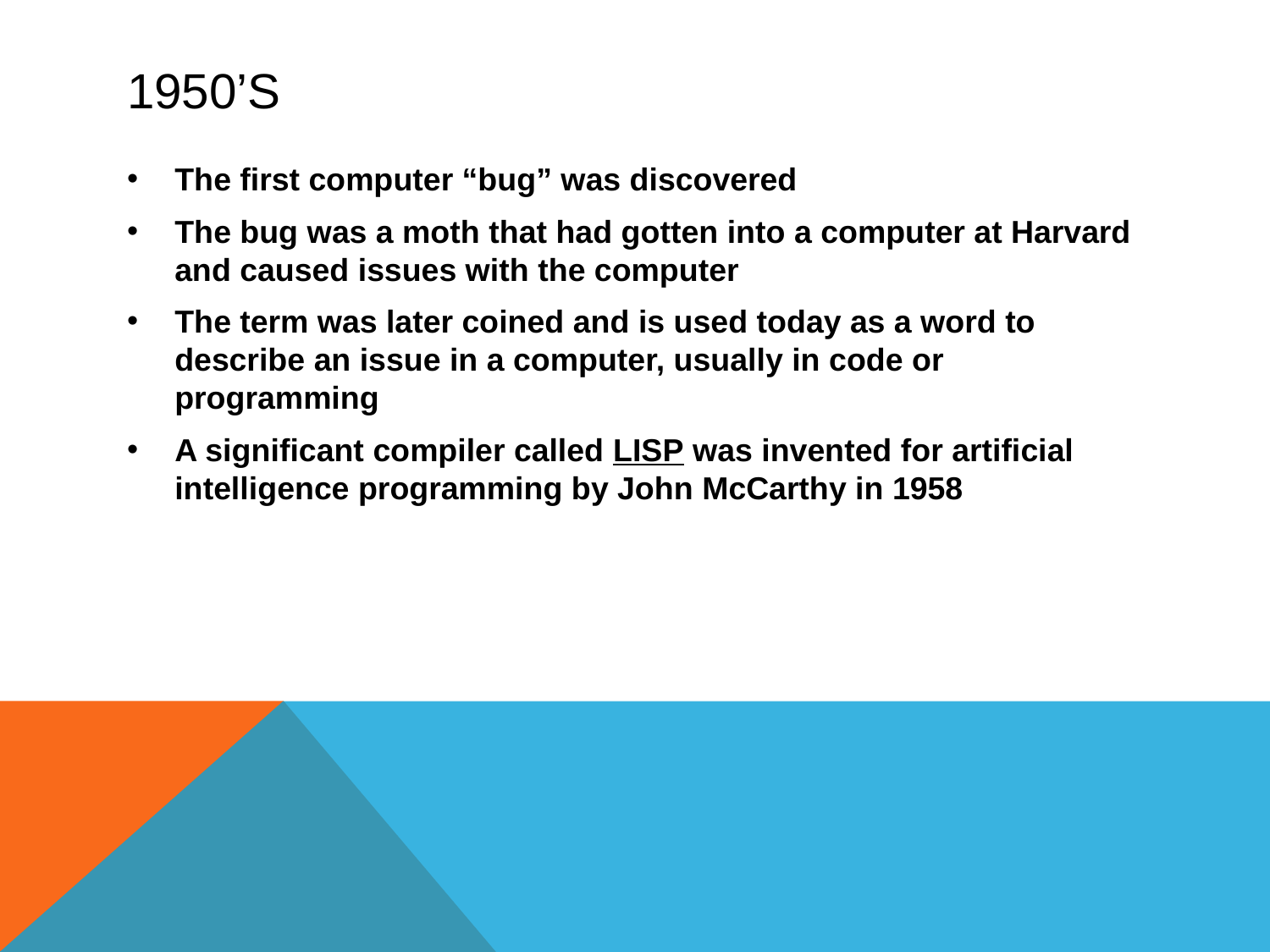

# 1950’s
The first computer “bug” was discovered
The bug was a moth that had gotten into a computer at Harvard and caused issues with the computer
The term was later coined and is used today as a word to describe an issue in a computer, usually in code or programming
A significant compiler called LISP was invented for artificial intelligence programming by John McCarthy in 1958